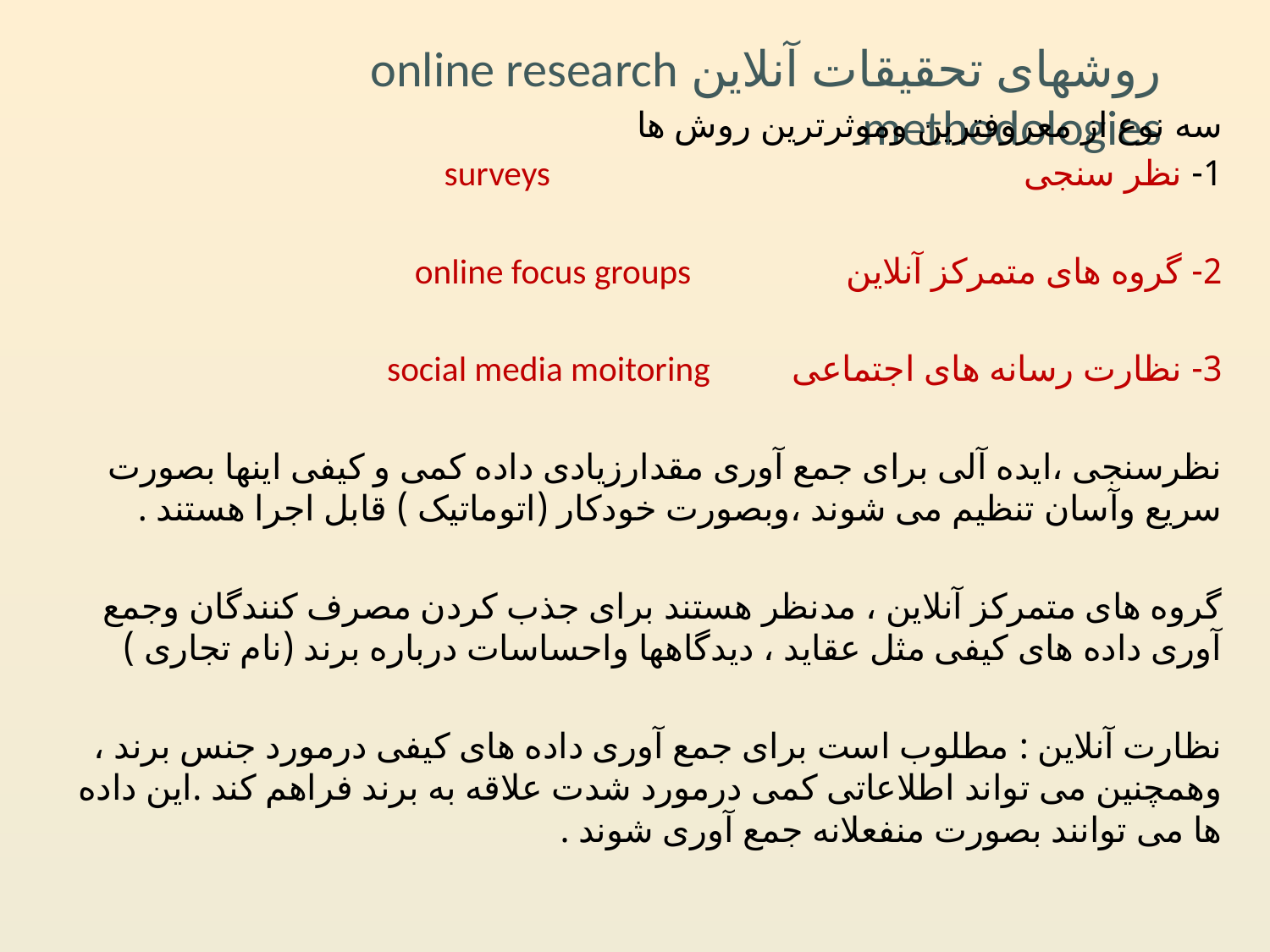

# روشهای تحقیقات آنلاین online research methodologies
سه نوع از معروفترین وموثرترین روش ها
1- نظر سنجی                                                    surveys

2- گروه های متمرکز آنلاین                 online focus groups

3- نظارت رسانه های اجتماعی         social media moitoring

نظرسنجی ،ایده آلی برای جمع آوری مقدارزیادی داده کمی و کیفی اینها بصورت سریع وآسان تنظیم می شوند ،وبصورت خودکار (اتوماتیک ) قابل اجرا هستند .

گروه های متمرکز آنلاین ، مدنظر هستند برای جذب کردن مصرف کنندگان وجمع آوری داده های کیفی مثل عقاید ، دیدگاهها واحساسات درباره برند (نام تجاری )

نظارت آنلاین : مطلوب است برای جمع آوری داده های کیفی درمورد جنس برند ، وهمچنین می تواند اطلاعاتی کمی درمورد شدت علاقه به برند فراهم کند .این داده ها می توانند بصورت منفعلانه جمع آوری شوند .